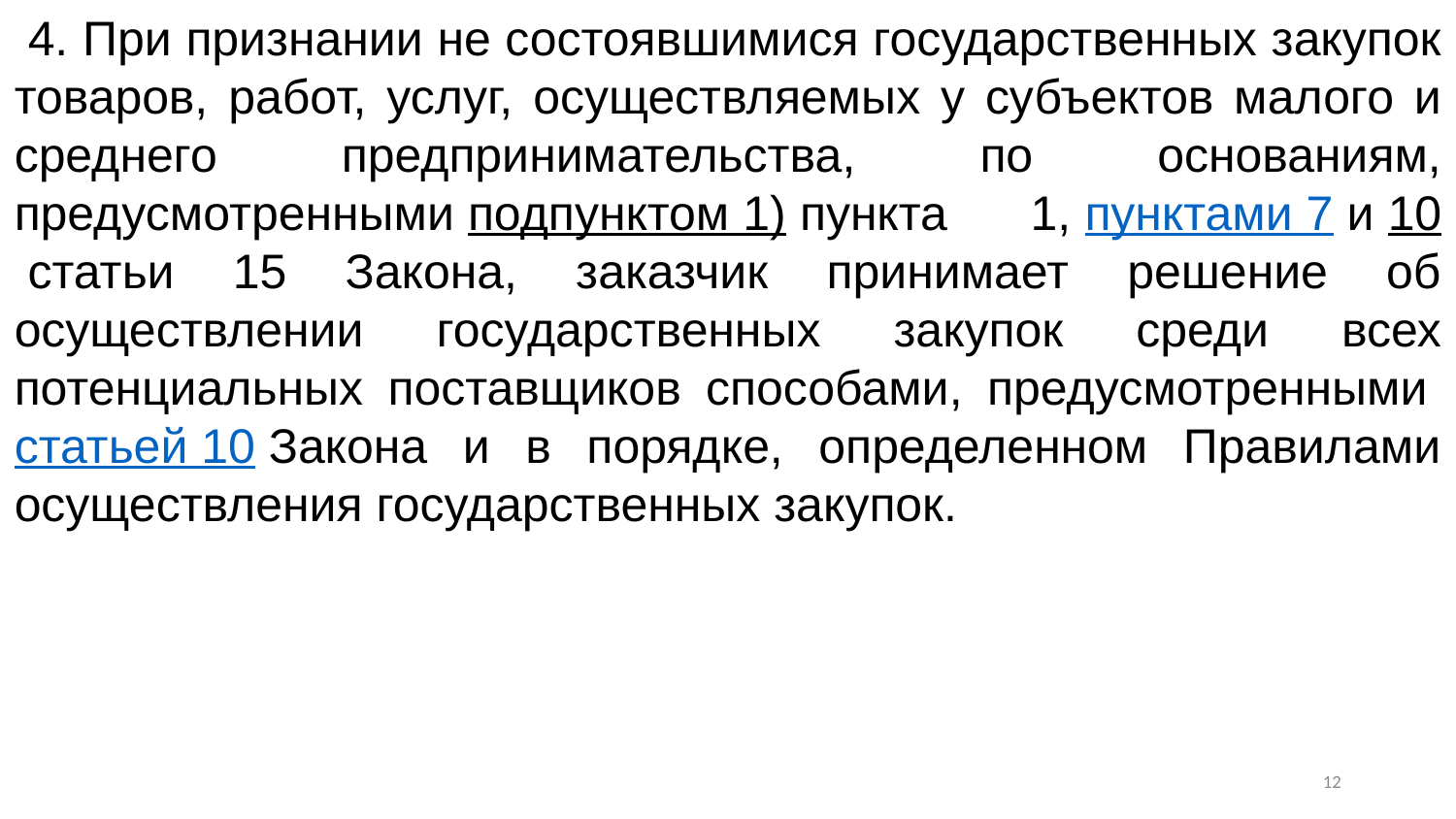

4. При признании не состоявшимися государственных закупок товаров, работ, услуг, осуществляемых у субъектов малого и среднего предпринимательства, по основаниям, предусмотренными подпунктом 1) пункта 1, пунктами 7 и 10 статьи 15 Закона, заказчик принимает решение об осуществлении государственных закупок среди всех потенциальных поставщиков способами, предусмотренными статьей 10 Закона и в порядке, определенном Правилами осуществления государственных закупок.
12